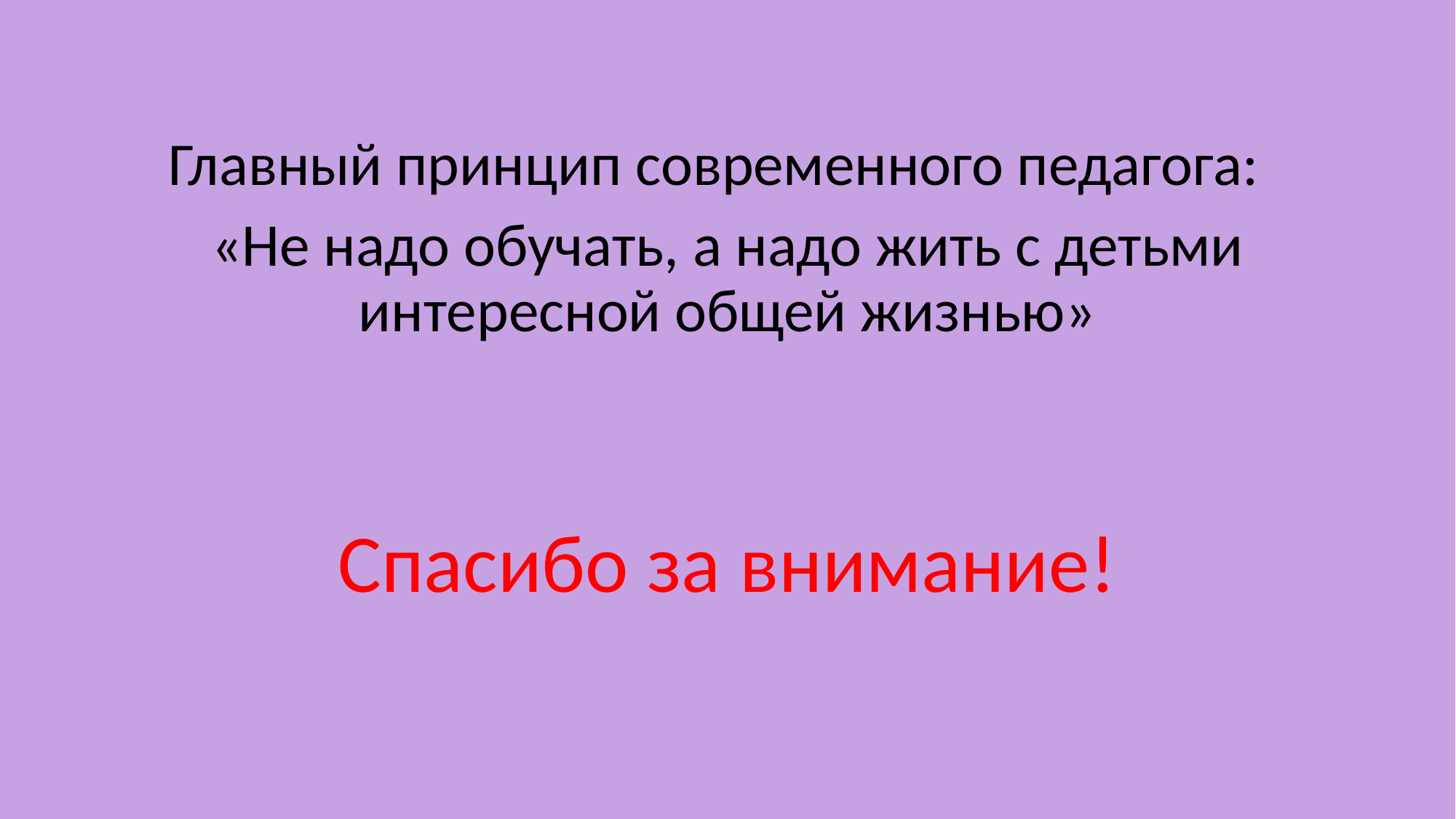

#
Главный принцип современного педагога:
«Не надо обучать, а надо жить с детьми интересной общей жизнью»

Спасибо за внимание!